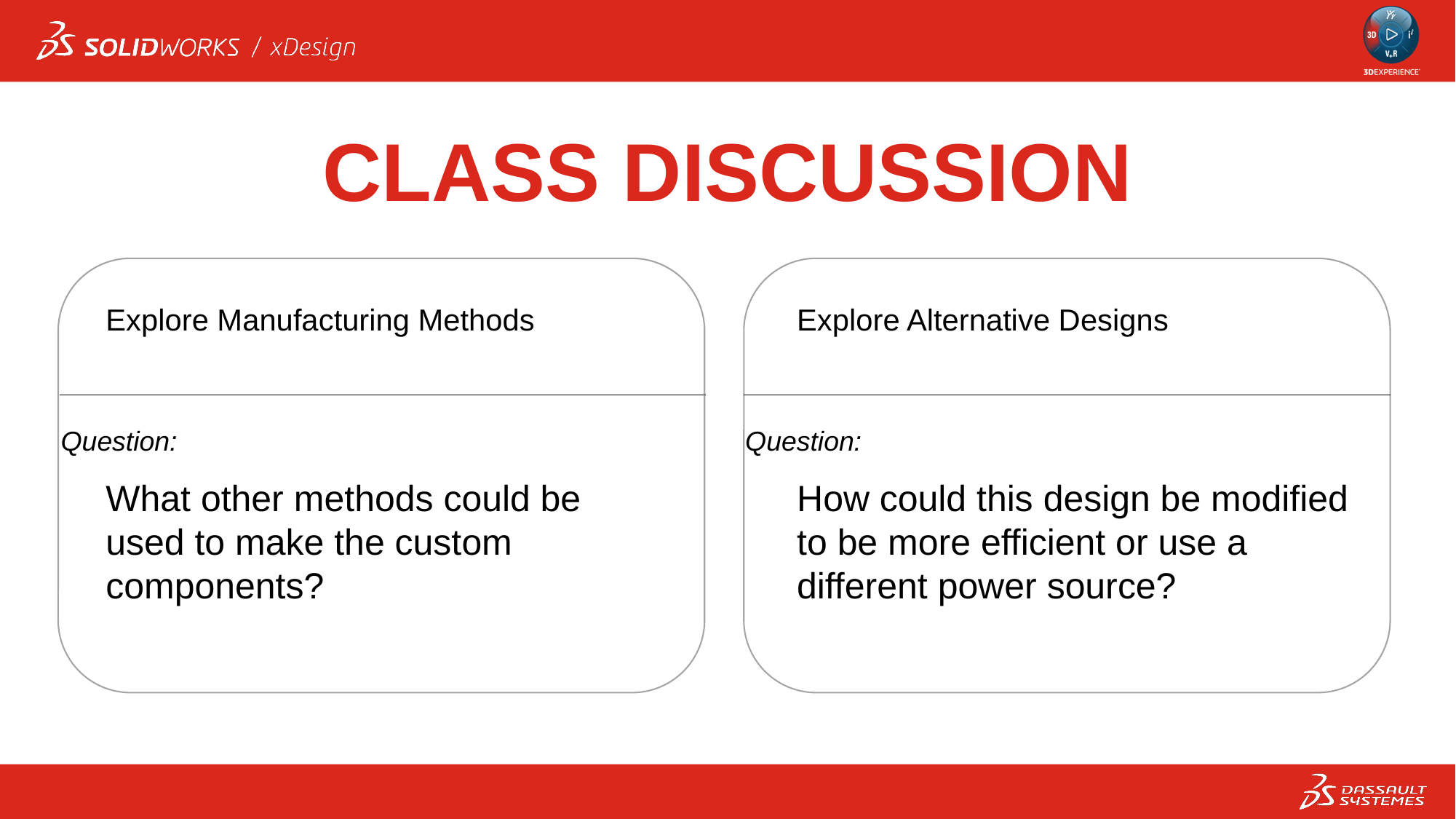

CLASS DISCUSSION

Explore Manufacturing Methods

Explore Alternative Designs

Question:
Question:
What other methods could be used to make the custom components?

How could this design be modified to be more efficient or use a different power source?